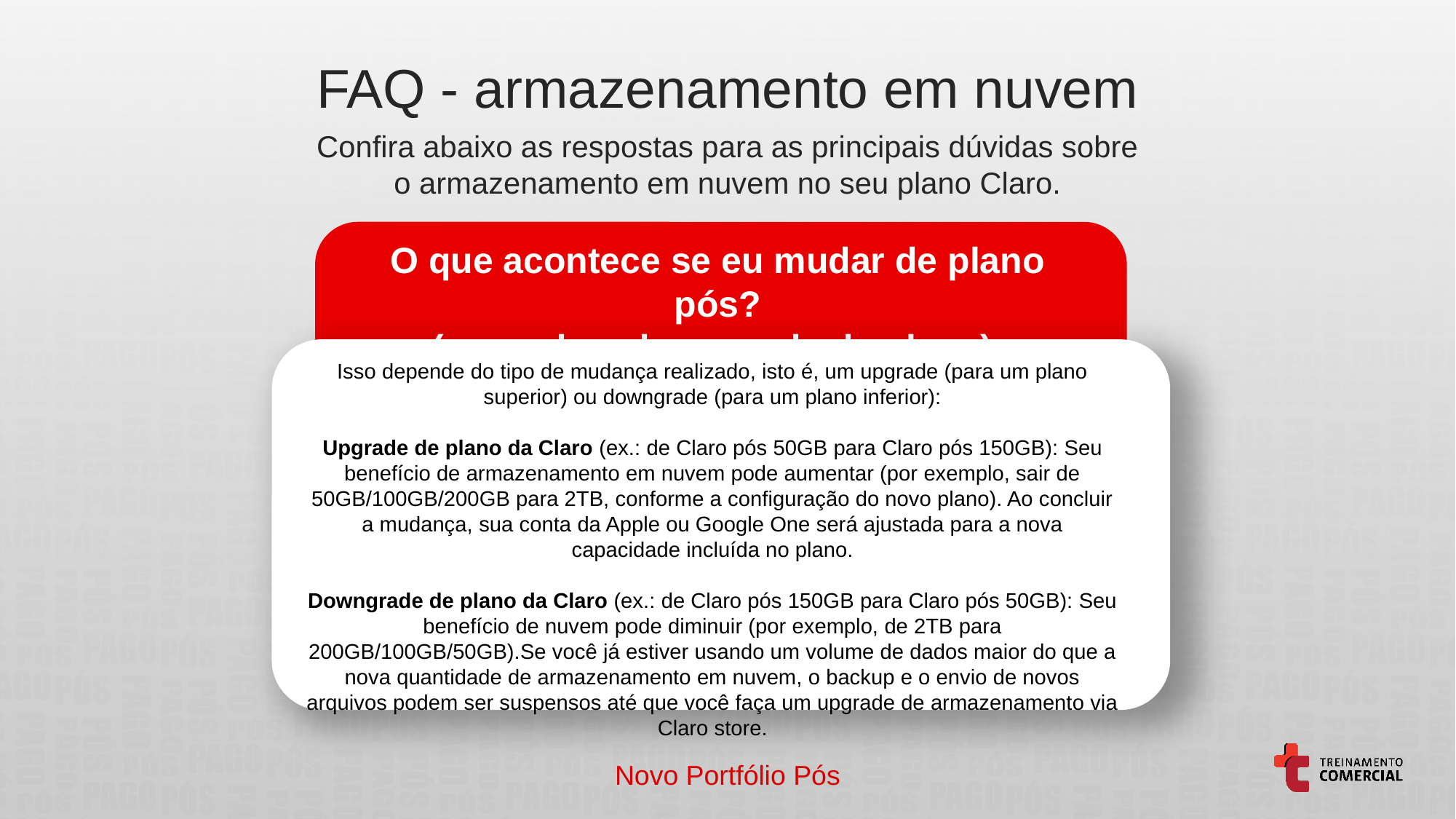

FAQ - armazenamento em nuvem
Confira abaixo as respostas para as principais dúvidas sobre
o armazenamento em nuvem no seu plano Claro.

O que acontece se eu mudar de plano pós?
(upgrade e downgrade de plano).

Isso depende do tipo de mudança realizado, isto é, um upgrade (para um plano superior) ou downgrade (para um plano inferior):

Upgrade de plano da Claro (ex.: de Claro pós 50GB para Claro pós 150GB): Seu benefício de armazenamento em nuvem pode aumentar (por exemplo, sair de 50GB/100GB/200GB para 2TB, conforme a configuração do novo plano). Ao concluir a mudança, sua conta da Apple ou Google One será ajustada para a nova capacidade incluída no plano.

Downgrade de plano da Claro (ex.: de Claro pós 150GB para Claro pós 50GB): Seu benefício de nuvem pode diminuir (por exemplo, de 2TB para 200GB/100GB/50GB).Se você já estiver usando um volume de dados maior do que a nova quantidade de armazenamento em nuvem, o backup e o envio de novos arquivos podem ser suspensos até que você faça um upgrade de armazenamento via Claro store.